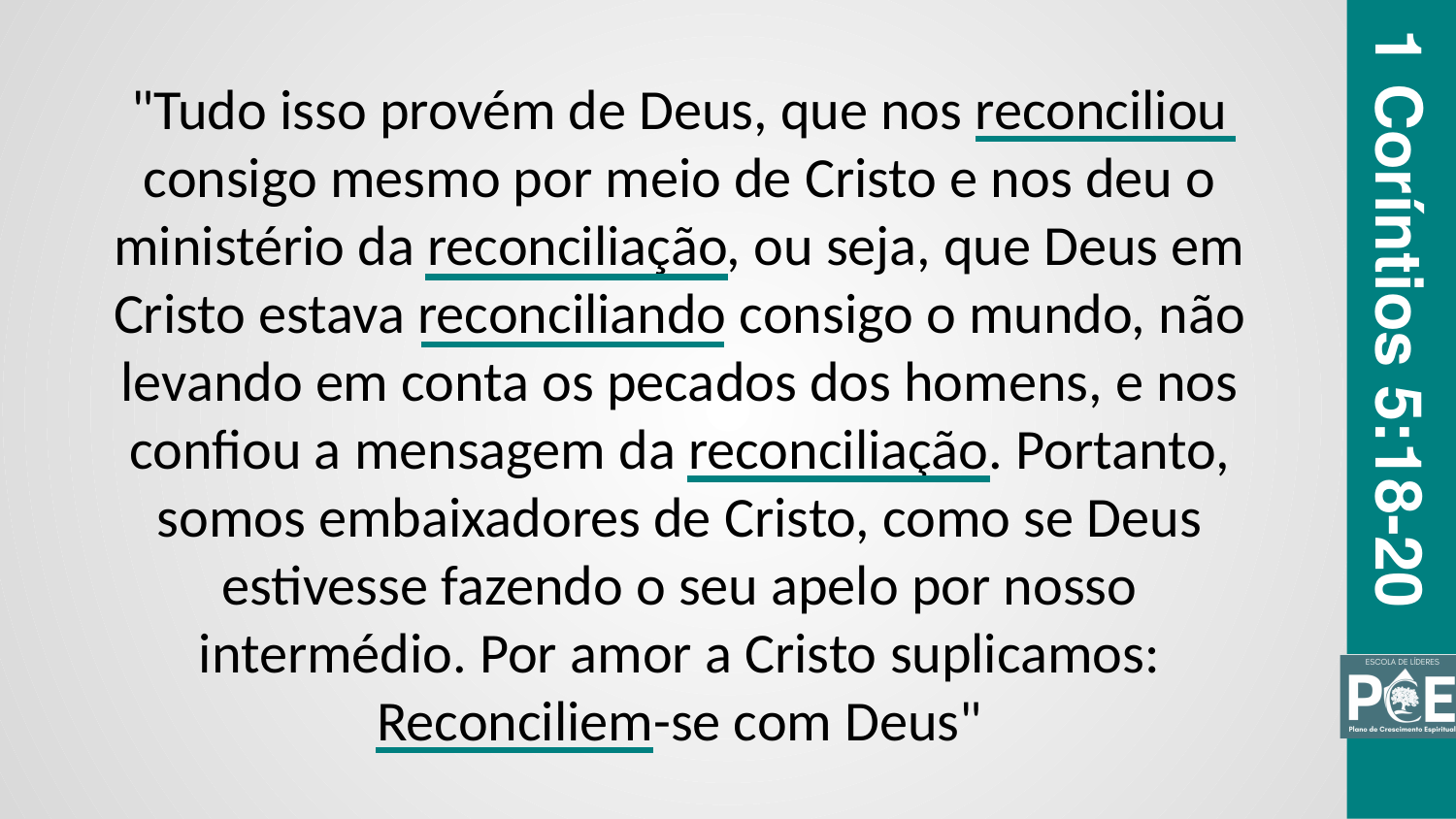

"Tudo isso provém de Deus, que nos reconciliou consigo mesmo por meio de Cristo e nos deu o ministério da reconciliação, ou seja, que Deus em Cristo estava reconciliando consigo o mundo, não levando em conta os pecados dos homens, e nos confiou a mensagem da reconciliação. Portanto, somos embaixadores de Cristo, como se Deus estivesse fazendo o seu apelo por nosso intermédio. Por amor a Cristo suplicamos: Reconciliem-se com Deus"

1 Coríntios 5:18-20